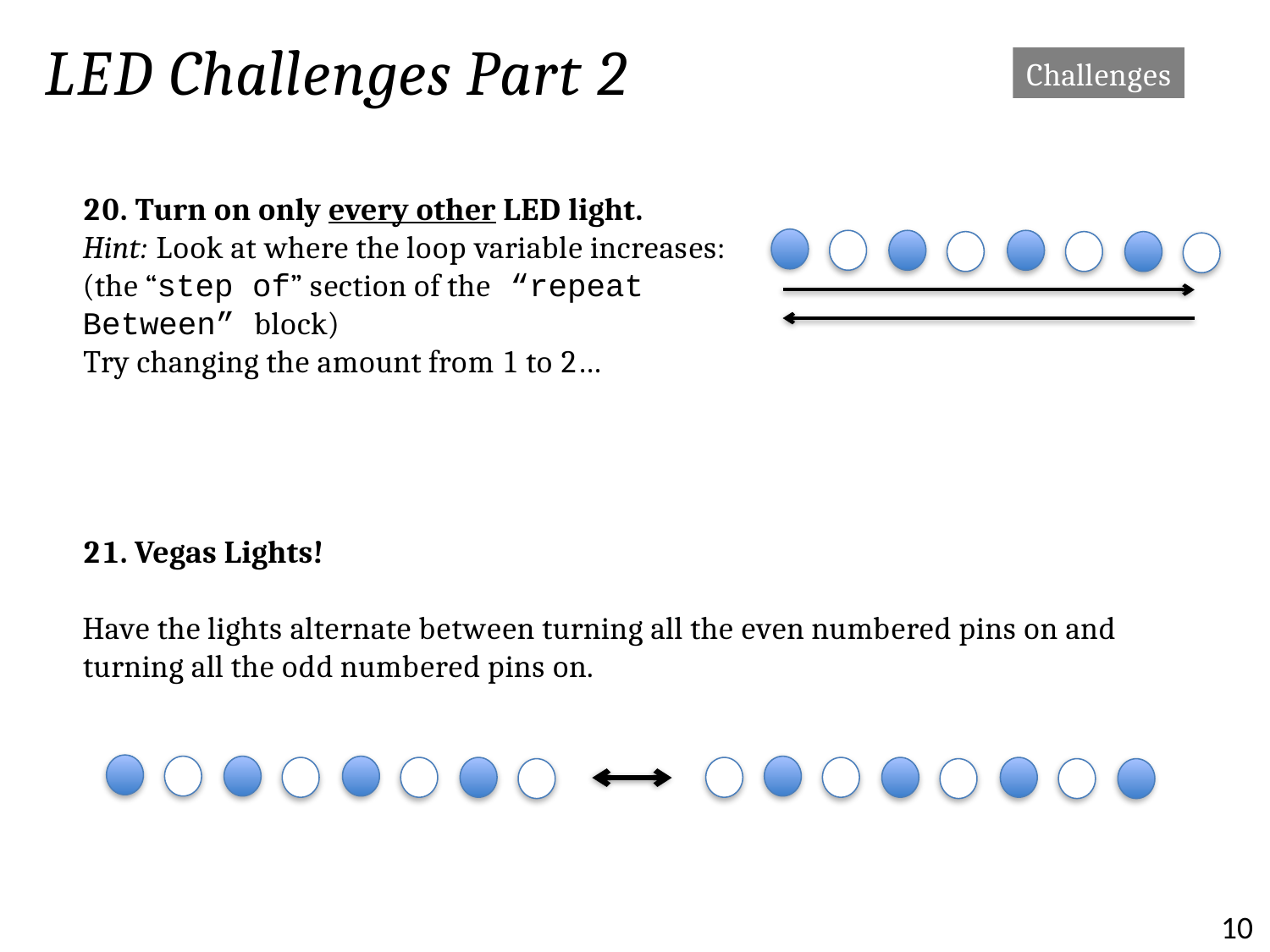

LED Challenges Part 2
Challenges
20. Turn on only every other LED light.
Hint: Look at where the loop variable increases:
(the “step of” section of the “repeat
Between” block)
Try changing the amount from 1 to 2…

21. Vegas Lights!

Have the lights alternate between turning all the even numbered pins on and turning all the odd numbered pins on.

10